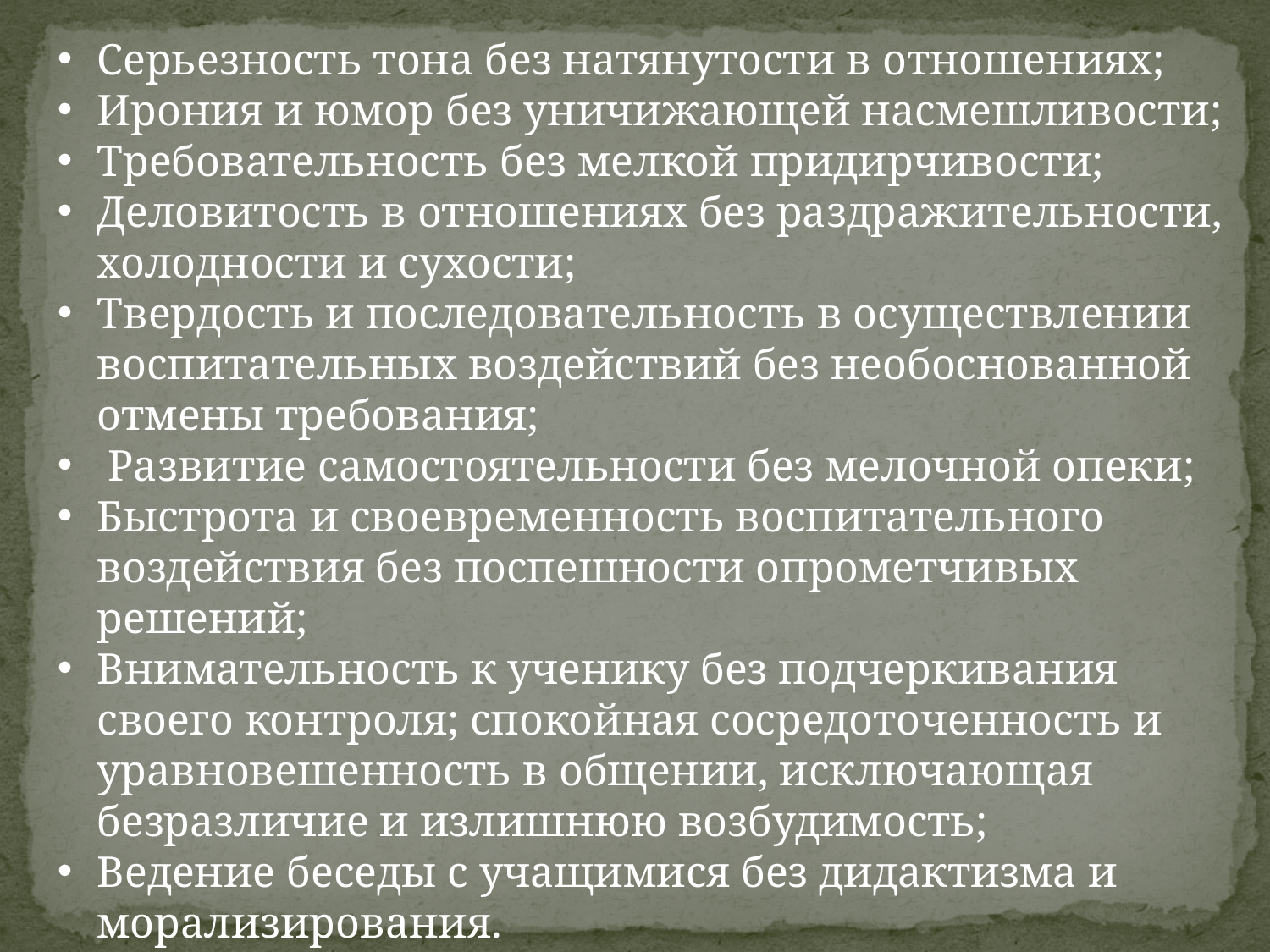

Серьезность тона без натянутости в отношениях;
Ирония и юмор без уничижающей насмешливости;
Требовательность без мелкой придирчивости;
Деловитость в отношениях без раздражительности, холодности и сухости;
Твердость и последовательность в осуществлении воспитательных воздействий без необоснованной отмены требования;
 Развитие самостоятельности без мелочной опеки;
Быстрота и своевременность воспитательного воздействия без поспешности опрометчивых решений;
Внимательность к ученику без подчеркивания своего контроля; спокойная сосредоточенность и уравновешенность в общении, исключающая безразличие и излишнюю возбудимость;
Ведение беседы с учащимися без дидактизма и морализирования.